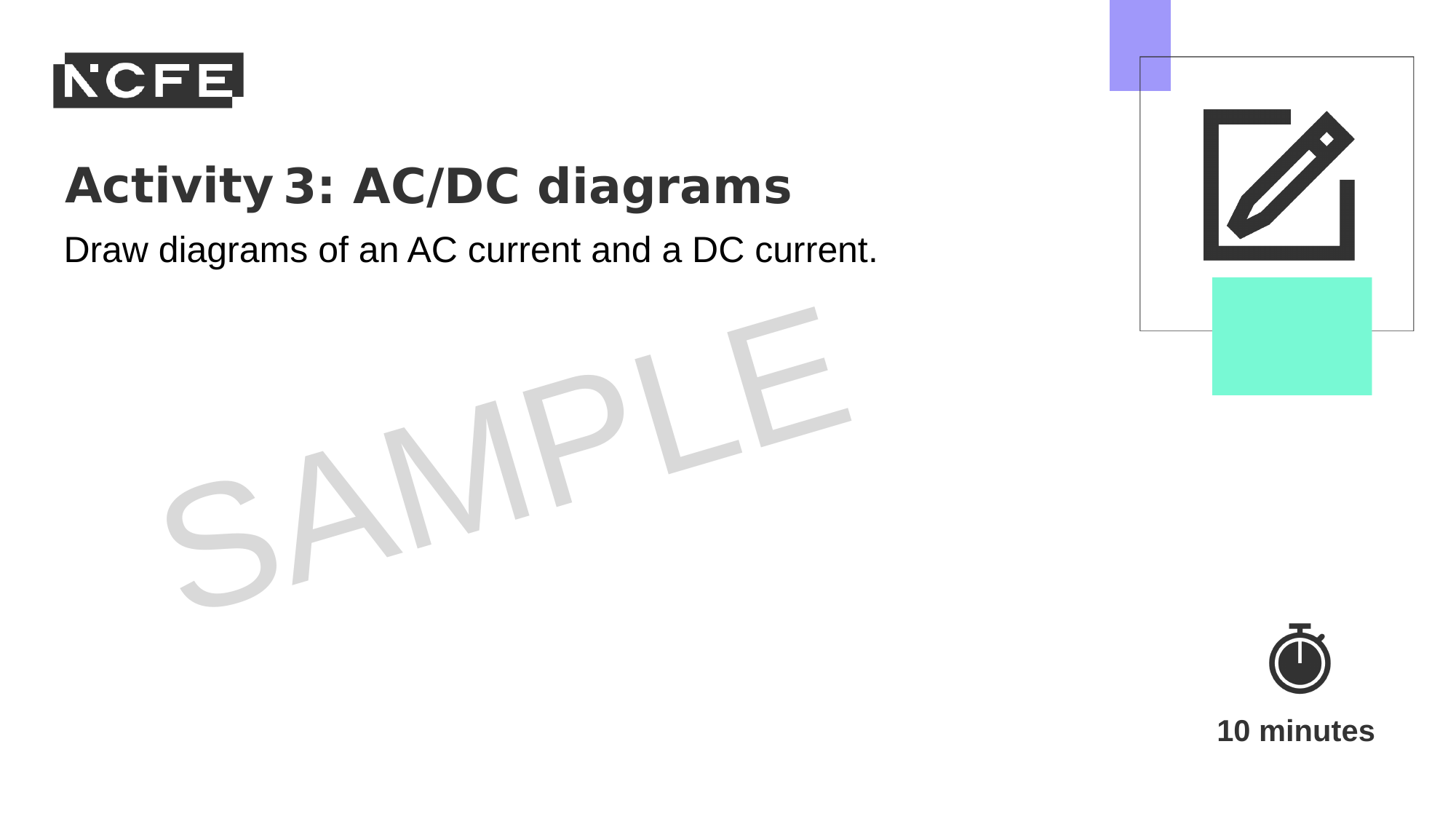

3: AC/DC diagrams
Draw diagrams of an AC current and a DC current.
10 minutes